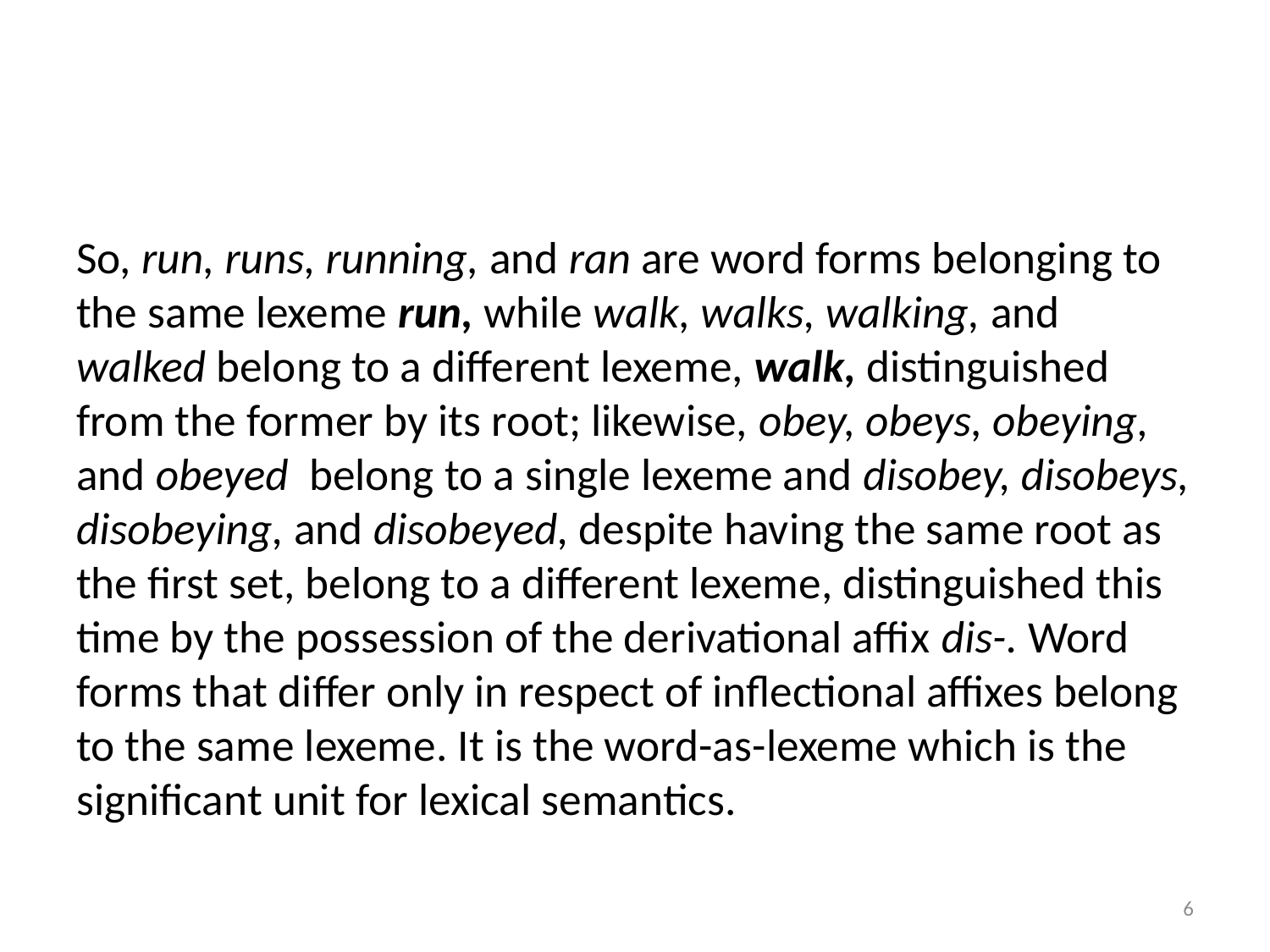

So, run, runs, running, and ran are word forms belonging to the same lexeme run, while walk, walks, walking, and walked belong to a different lexeme, walk, distinguished from the former by its root; likewise, obey, obeys, obeying, and obeyed  belong to a single lexeme and disobey, disobeys, disobeying, and disobeyed, despite having the same root as the first set, belong to a different lexeme, distinguished this time by the possession of the derivational affix dis-. Word forms that differ only in respect of inflectional affixes belong to the same lexeme. It is the word-as-lexeme which is the significant unit for lexical semantics.

6